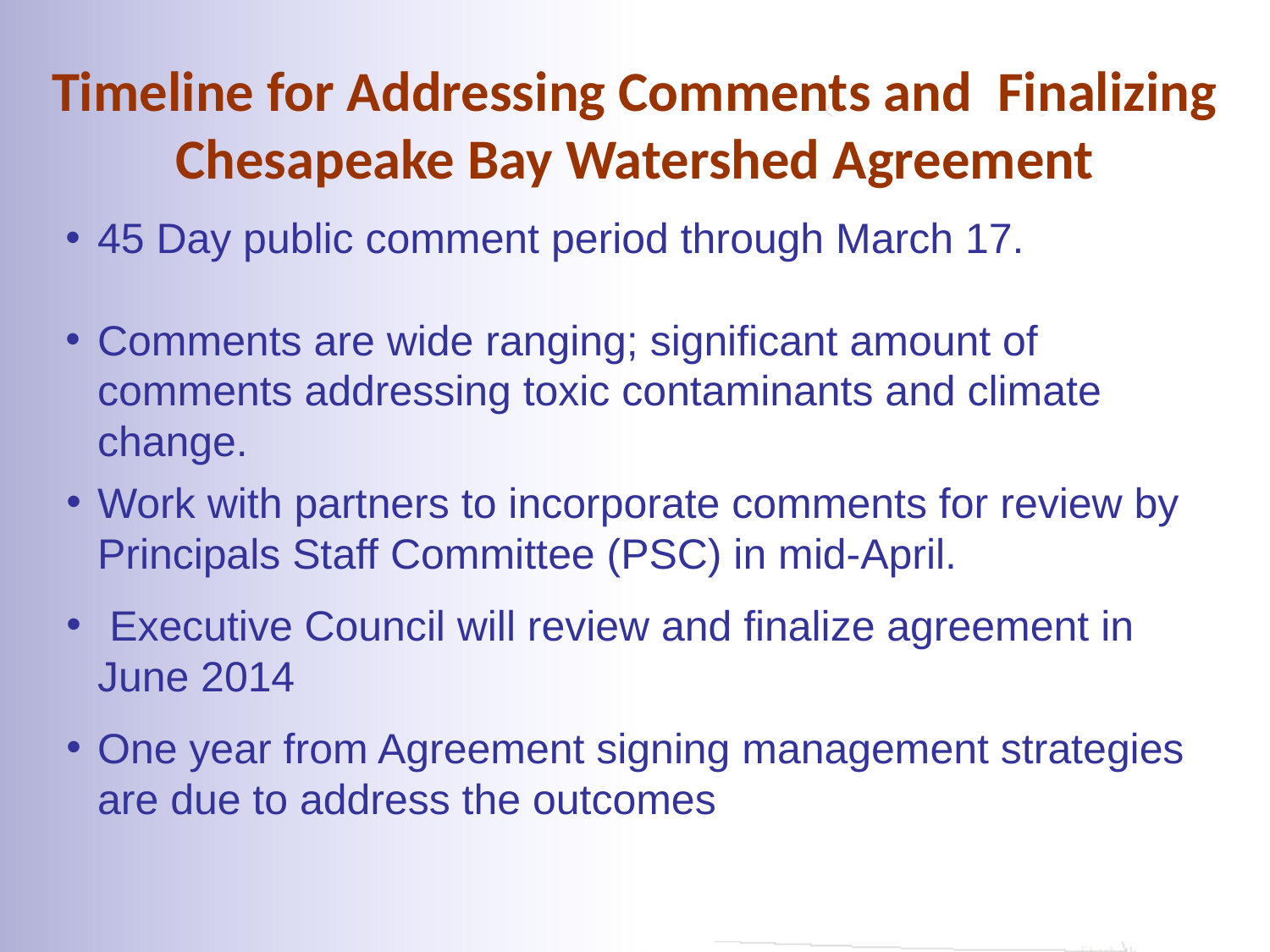

Timeline for Addressing Comments and  Finalizing Chesapeake Bay Watershed Agreement

45 Day public comment period through March 17.

Comments are wide ranging; significant amount of comments addressing toxic contaminants and climate change.
Work with partners to incorporate comments for review by Principals Staff Committee (PSC) in mid-April.
 Executive Council will review and finalize agreement in June 2014
One year from Agreement signing management strategies are due to address the outcomes